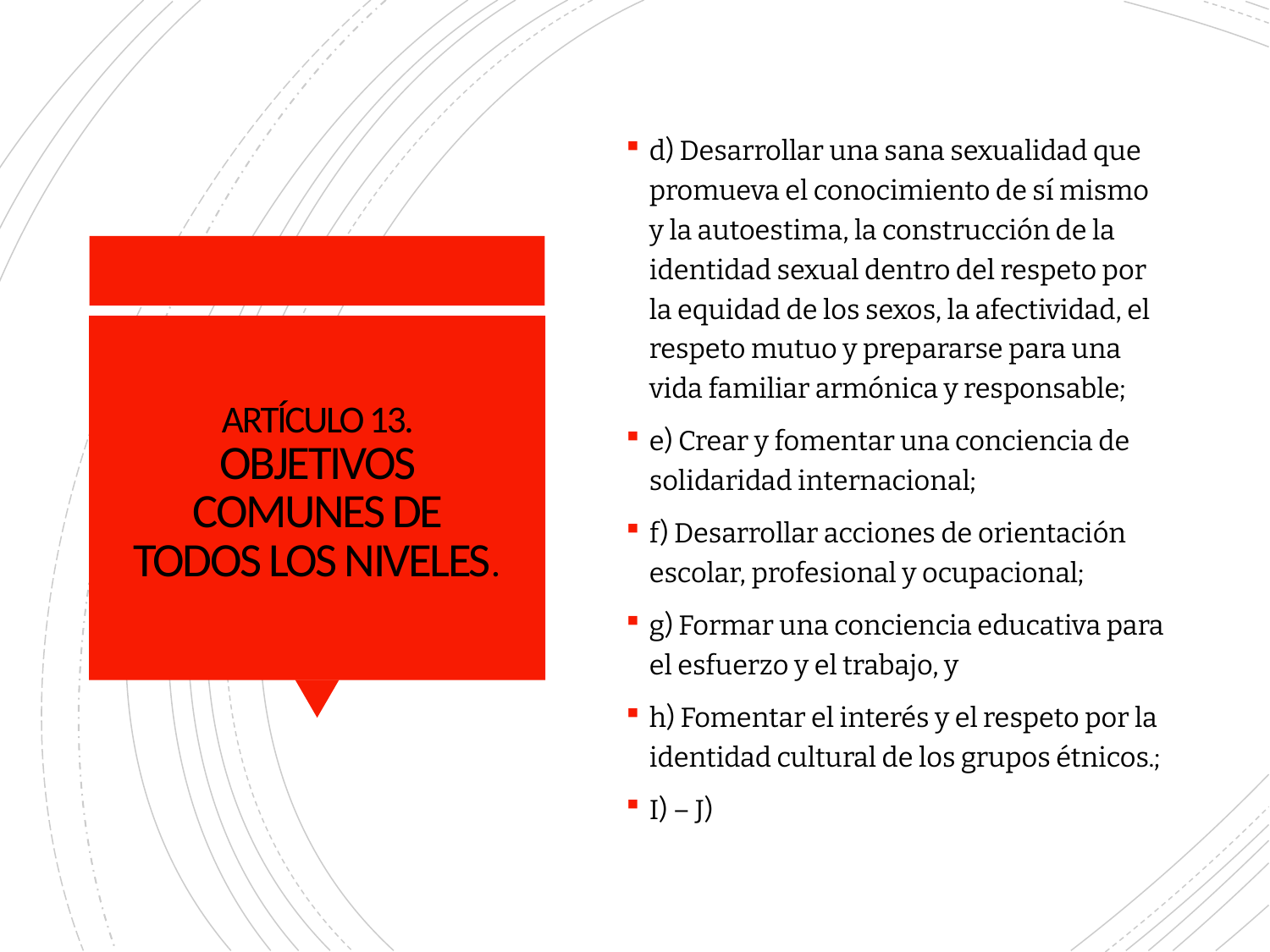

d) Desarrollar una sana sexualidad que promueva el conocimiento de sí mismo y la autoestima, la construcción de la identidad sexual dentro del respeto por la equidad de los sexos, la afectividad, el respeto mutuo y prepararse para una vida familiar armónica y responsable;
e) Crear y fomentar una conciencia de solidaridad internacional;
f) Desarrollar acciones de orientación escolar, profesional y ocupacional;
g) Formar una conciencia educativa para el esfuerzo y el trabajo, y
h) Fomentar el interés y el respeto por la identidad cultural de los grupos étnicos.;
I) – J)
# ARTÍCULO 13. OBJETIVOS COMUNES DE TODOS LOS NIVELES.